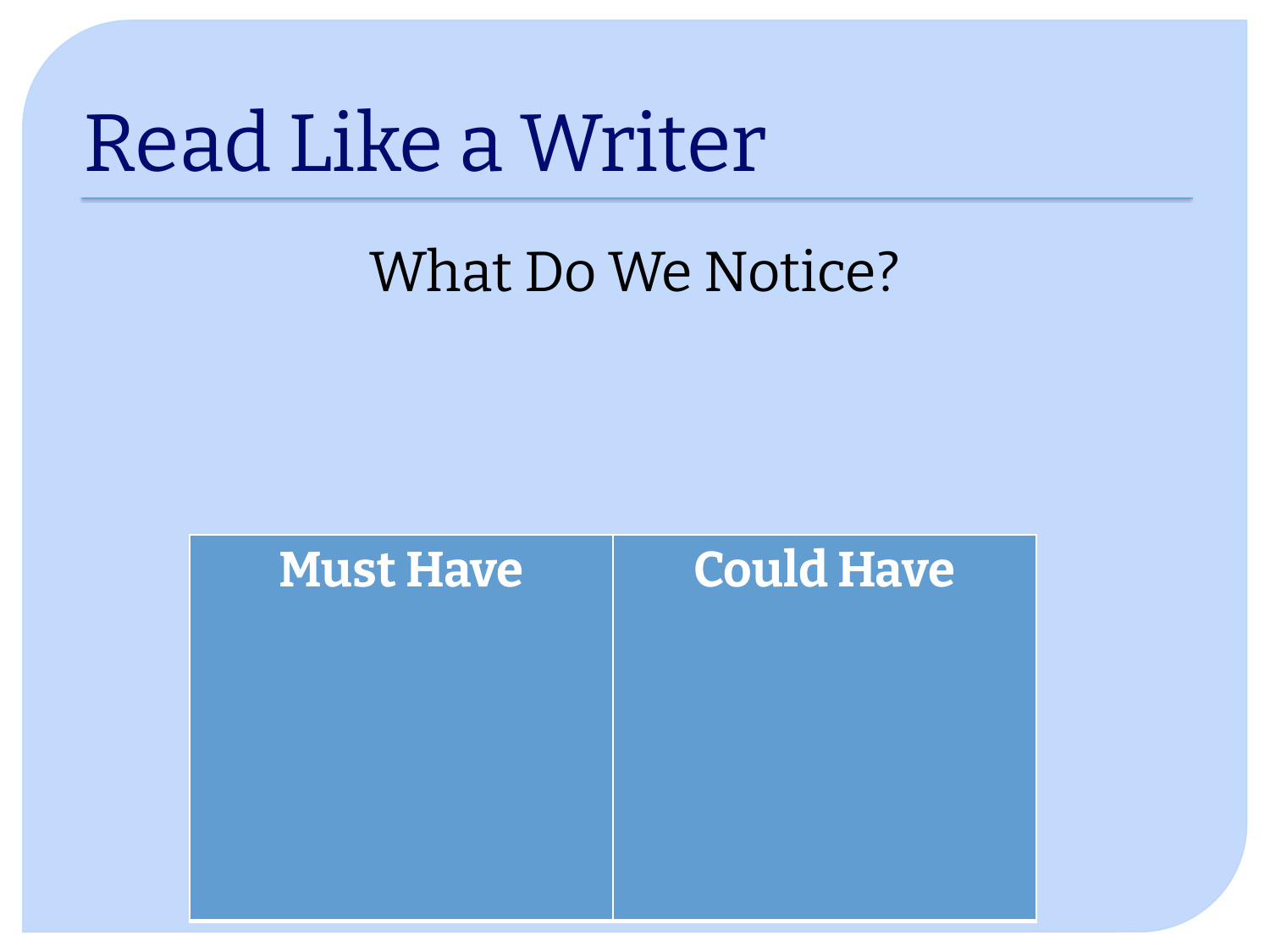

# Read Like a Writer
What Do We Notice?

| Must Have | Could Have |
| --- | --- |